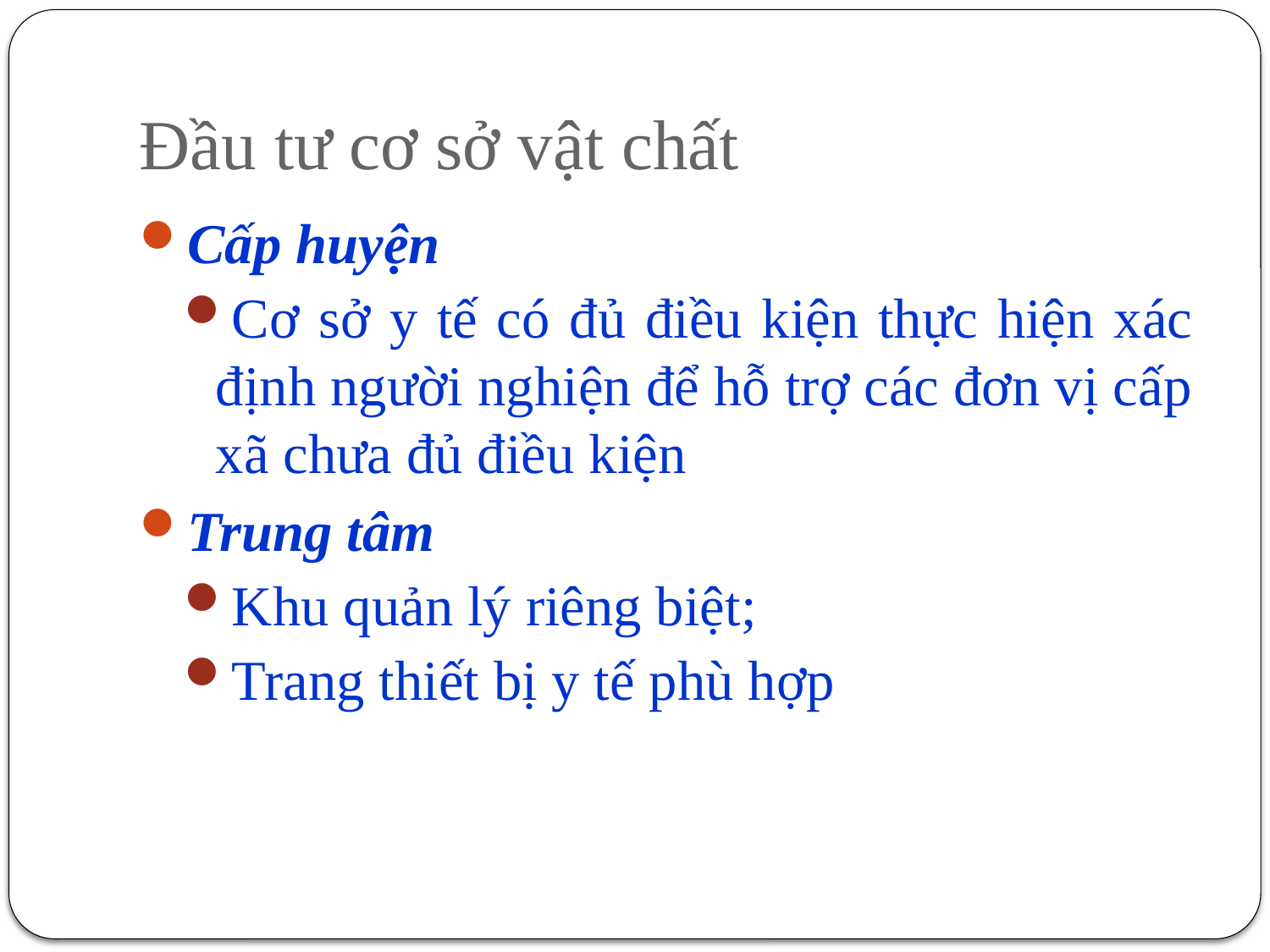

# Đầu tư cơ sở vật chất
Cấp huyện
Cơ sở y tế có đủ điều kiện thực hiện xác định người nghiện để hỗ trợ các đơn vị cấp xã chưa đủ điều kiện
Trung tâm
Khu quản lý riêng biệt;
Trang thiết bị y tế phù hợp